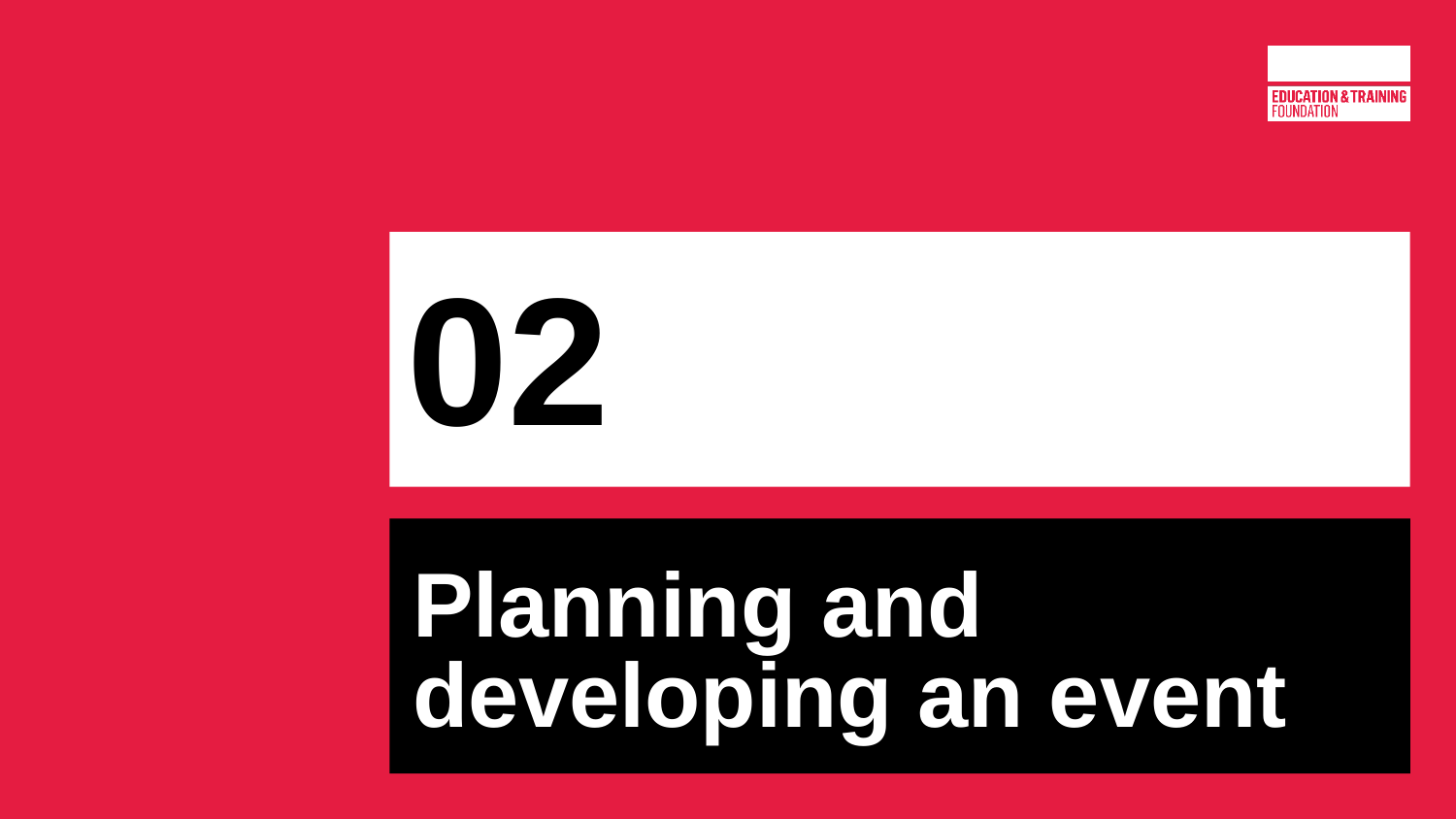

# 02
Planning and developing an event